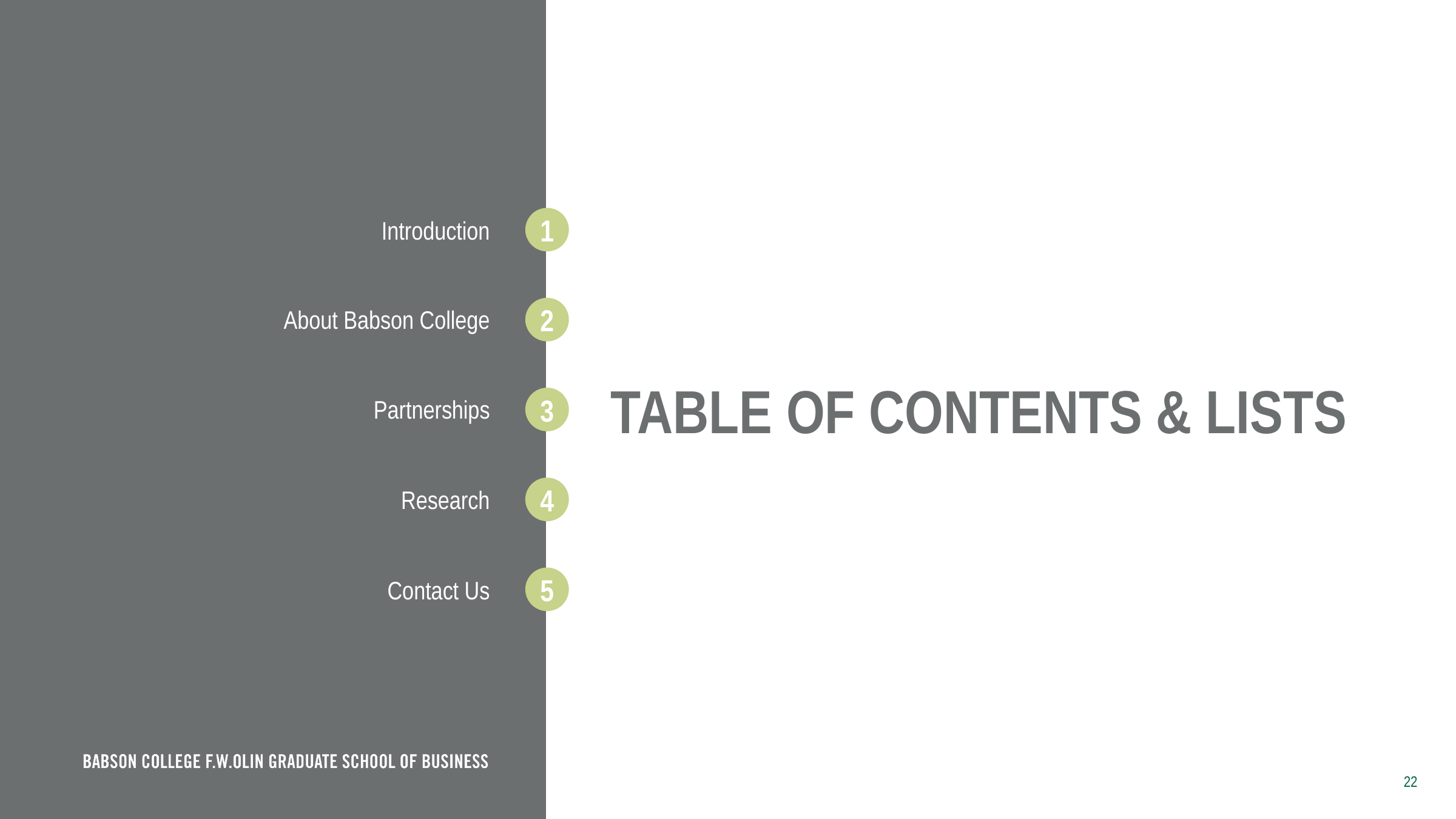

Introduction
About Babson College
TABLE OF CONTENTS & LISTS
Partnerships
Research
Contact Us
22